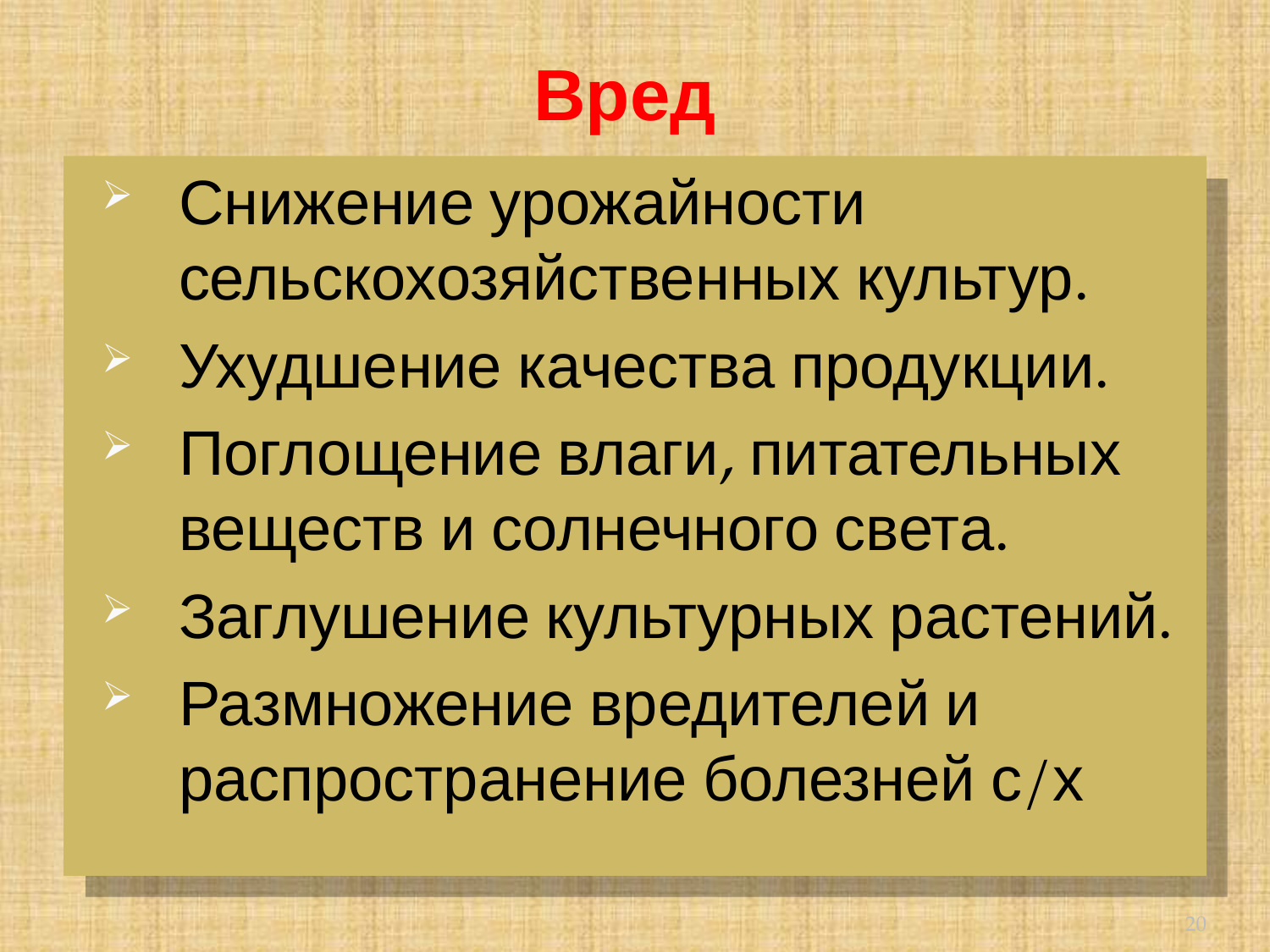

Вред
Снижение урожайности сельскохозяйственных культур.
Ухудшение качества продукции.
Поглощение влаги, питательных веществ и солнечного света.
Заглушение культурных растений.
Размножение вредителей и распространение болезней с/х
20